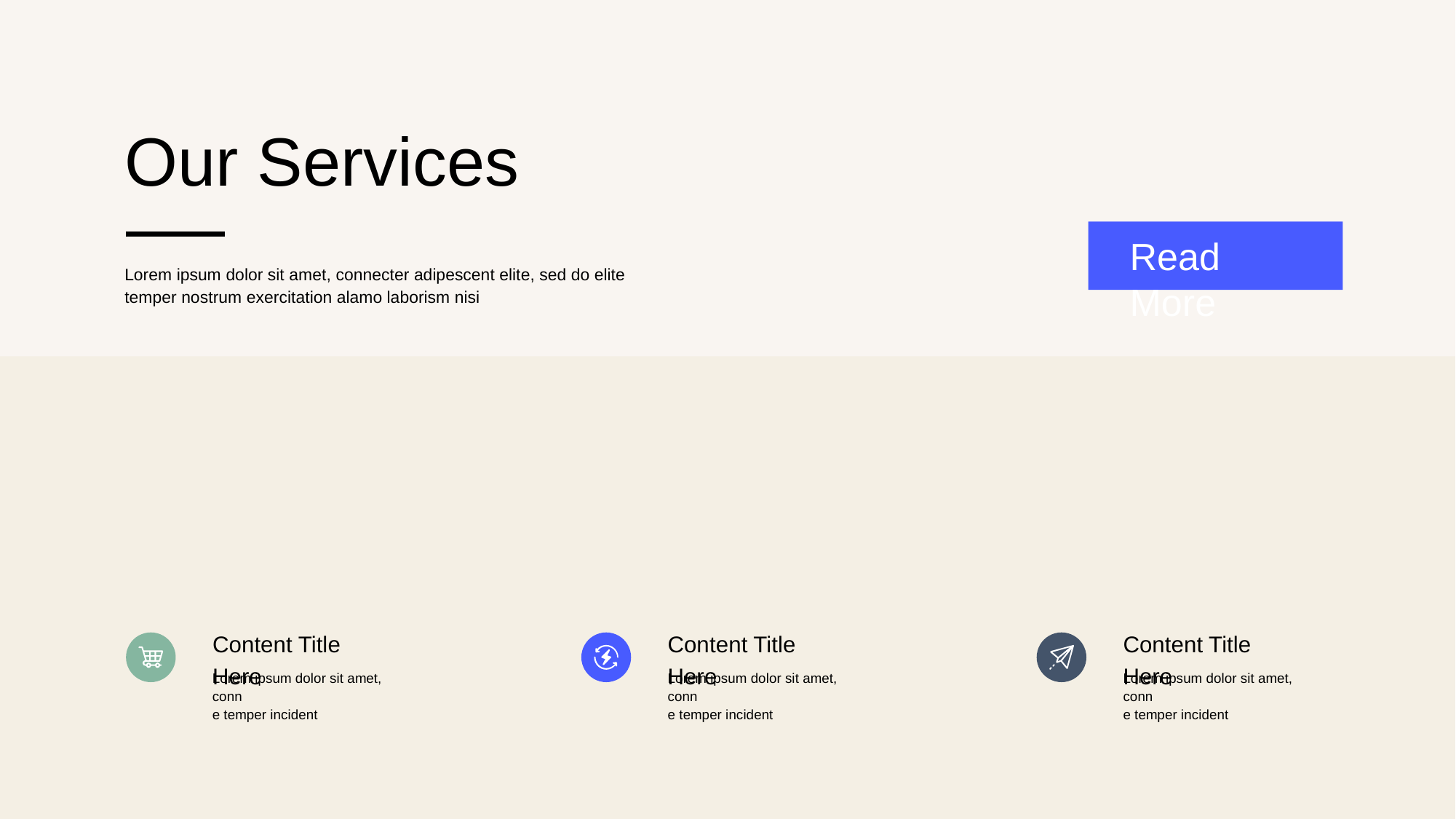

Our Services

Read More
Lorem ipsum dolor sit amet, connecter adipescent elite, sed do elite temper nostrum exercitation alamo laborism nisi

Content Title Here
Lorem ipsum dolor sit amet, conn
e temper incident

Content Title Here
Content Title Here
Lorem ipsum dolor sit amet, conn
e temper incident

Lorem ipsum dolor sit amet, conn
e temper incident